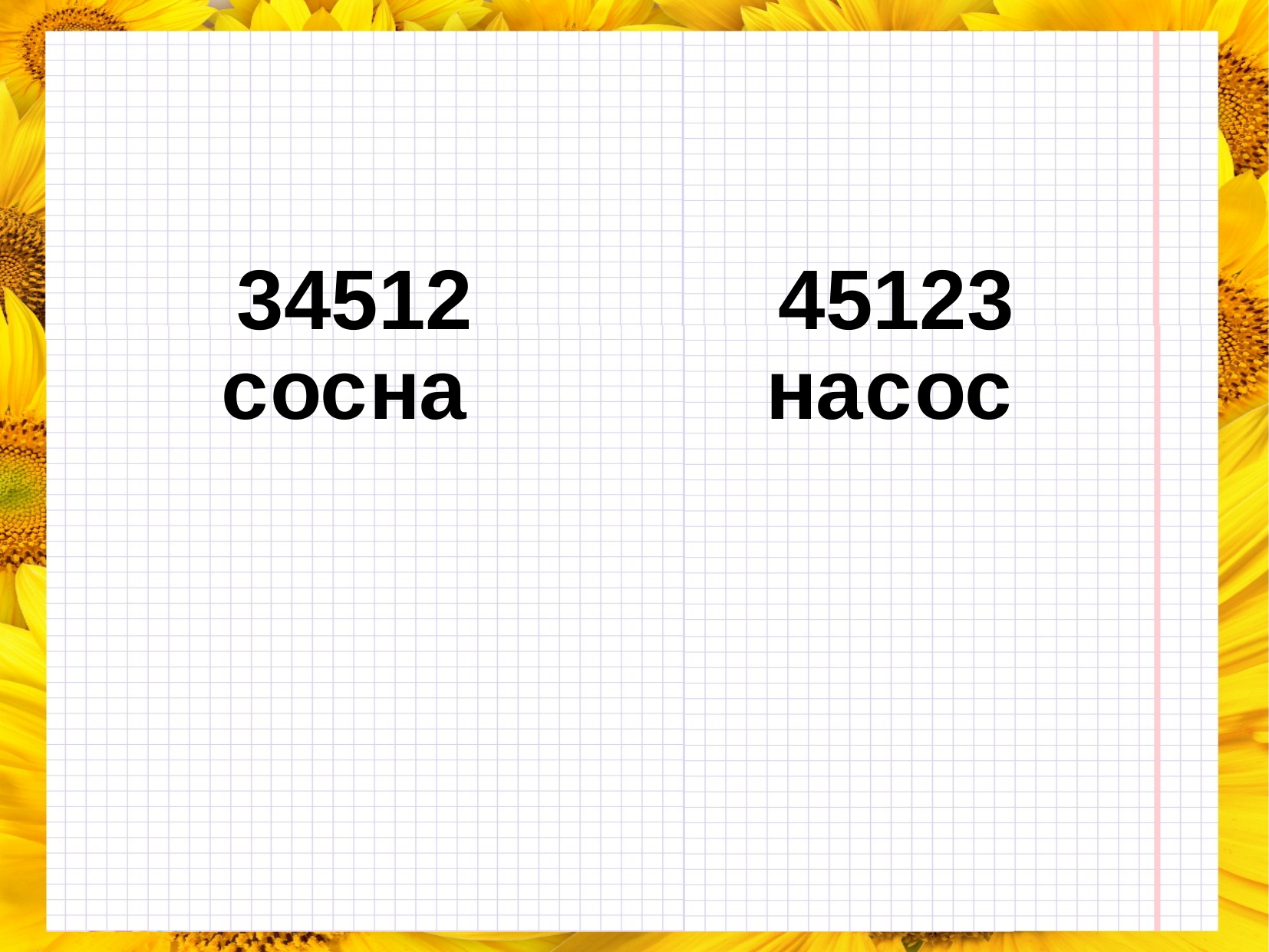

34512             45123
с
о
с
н
а
н
а
с
о
с